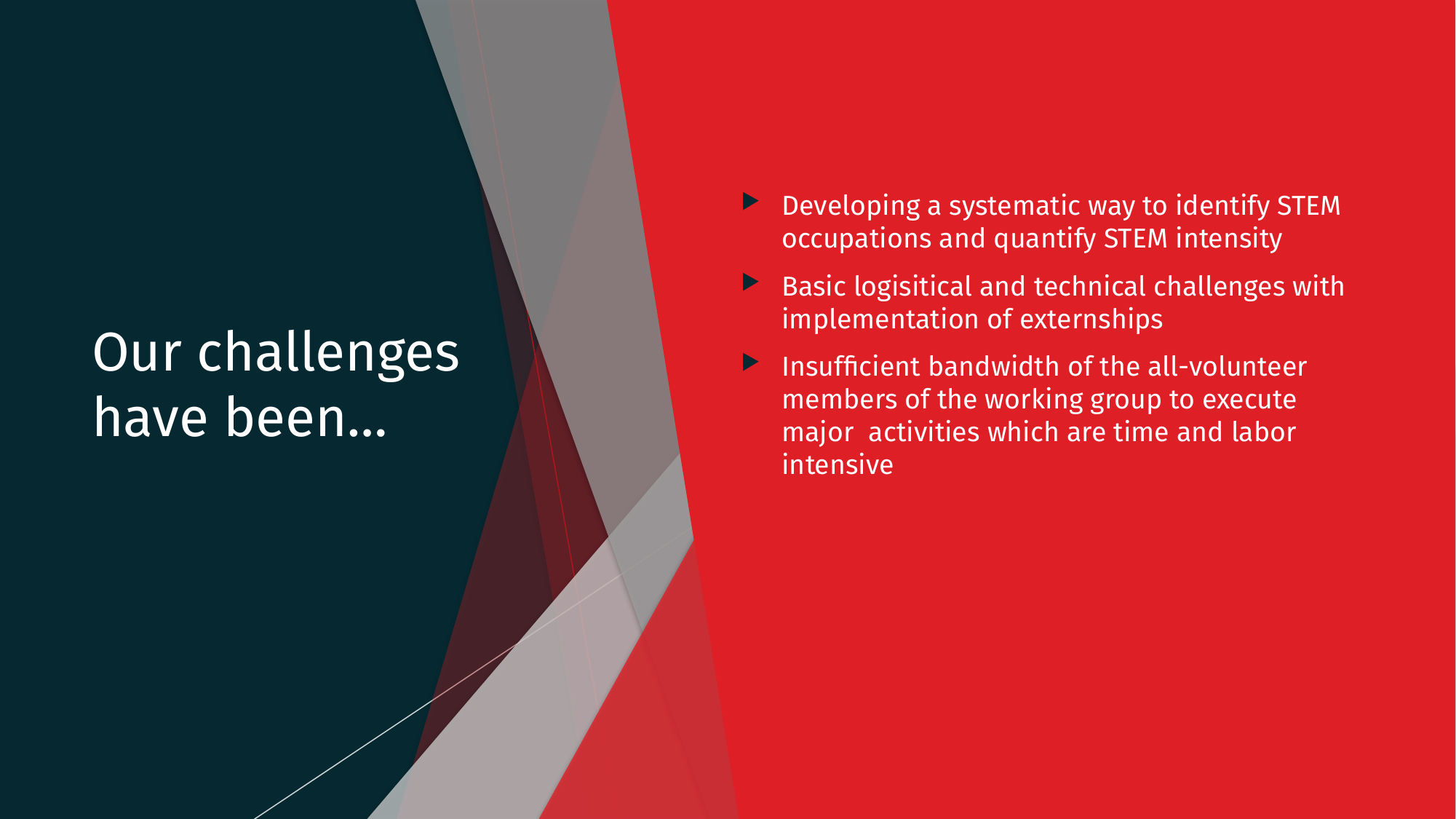

# Our challenges have been…
Developing a systematic way to identify STEM occupations and quantify STEM intensity
Basic logisitical and technical challenges with implementation of externships
Insufficient bandwidth of the all-volunteer members of the working group to execute major  activities which are time and labor intensive